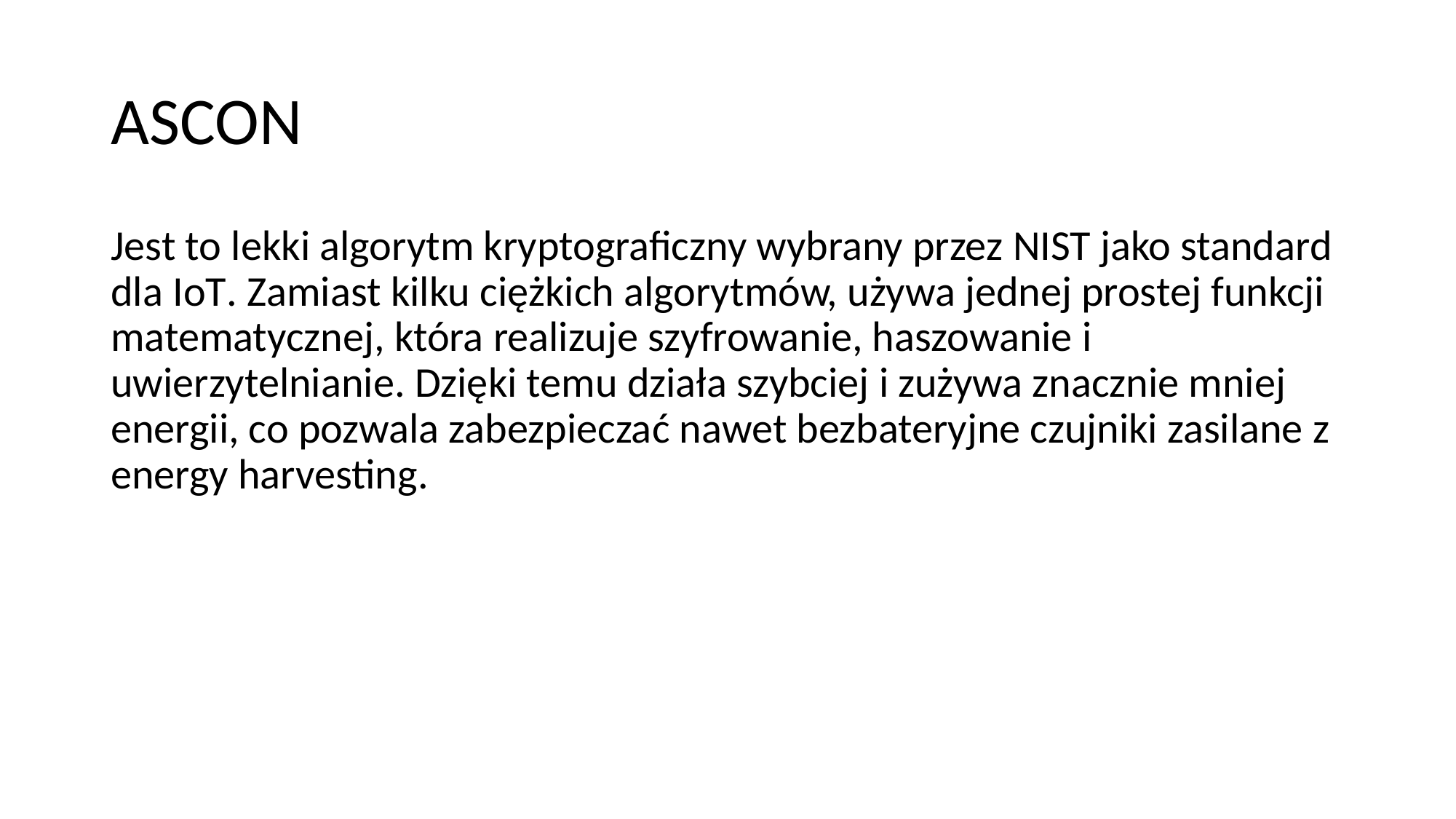

# ASCON
Jest to lekki algorytm kryptograficzny wybrany przez NIST jako standard dla IoT. Zamiast kilku ciężkich algorytmów, używa jednej prostej funkcji matematycznej, która realizuje szyfrowanie, haszowanie i uwierzytelnianie. Dzięki temu działa szybciej i zużywa znacznie mniej energii, co pozwala zabezpieczać nawet bezbateryjne czujniki zasilane z energy harvesting.